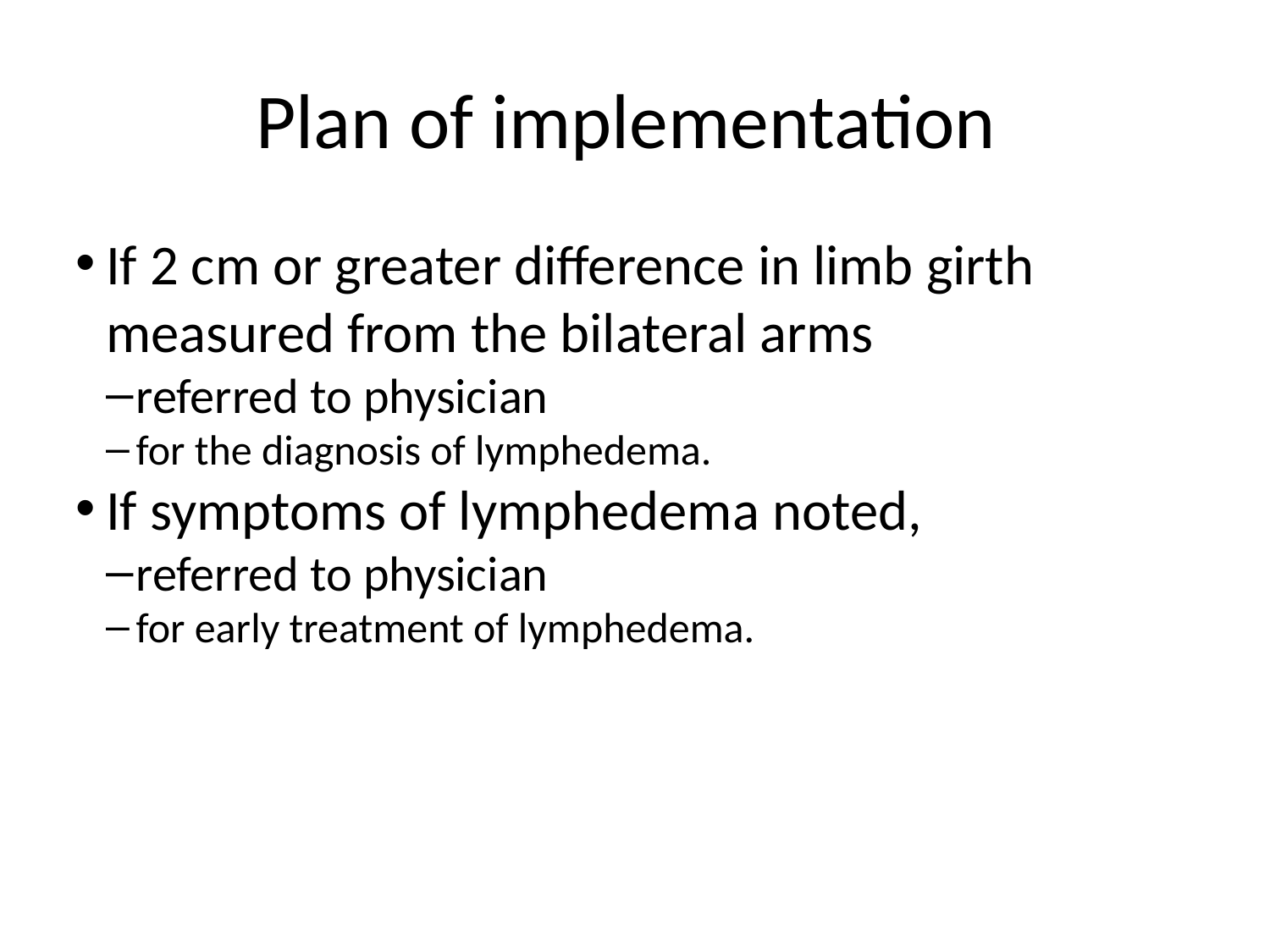

Plan of implementation
If 2 cm or greater difference in limb girth measured from the bilateral arms
referred to physician
for the diagnosis of lymphedema.
If symptoms of lymphedema noted,
referred to physician
for early treatment of lymphedema.